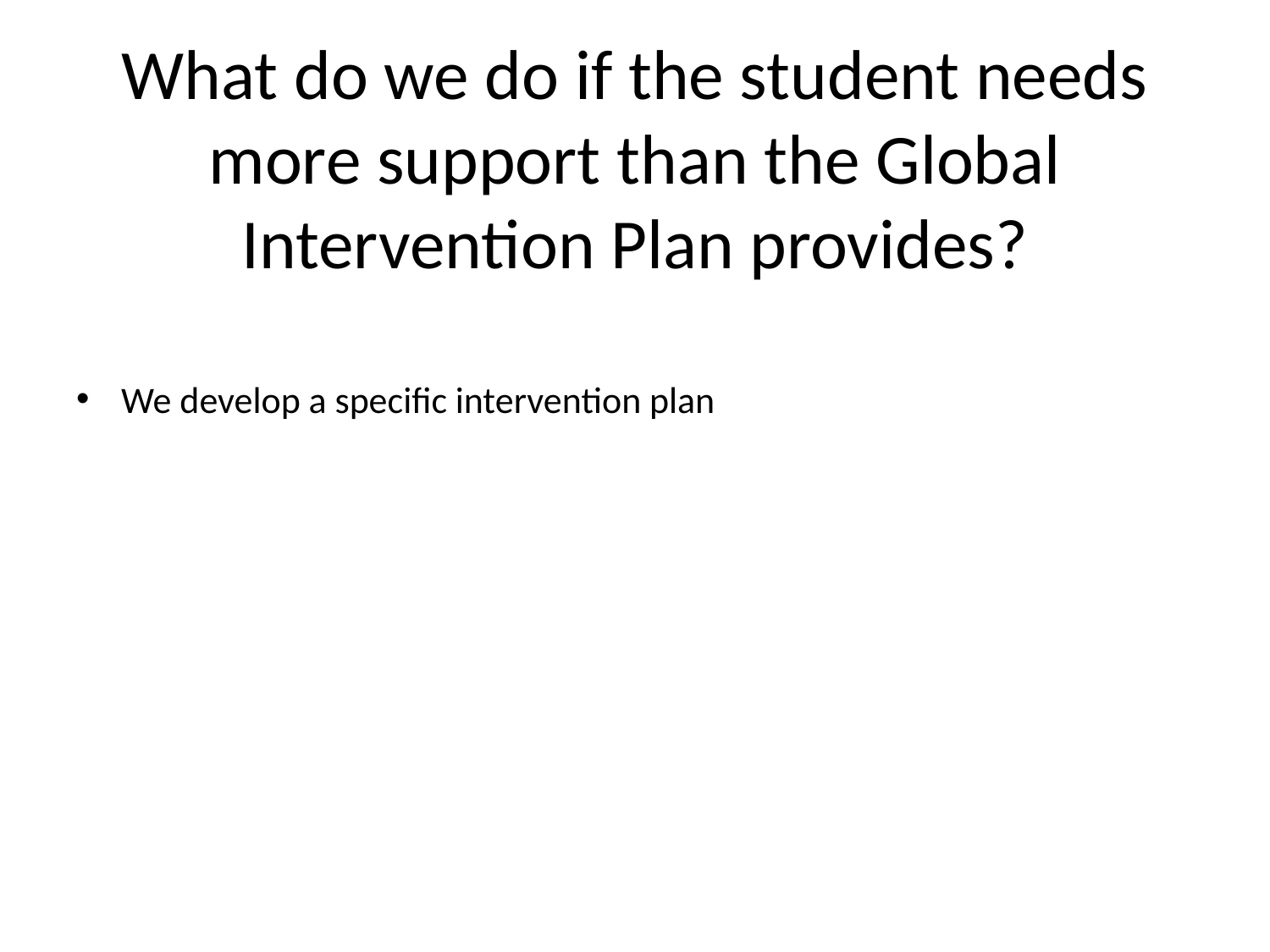

# What do we do if the student needs more support than the Global Intervention Plan provides?

We develop a specific intervention plan